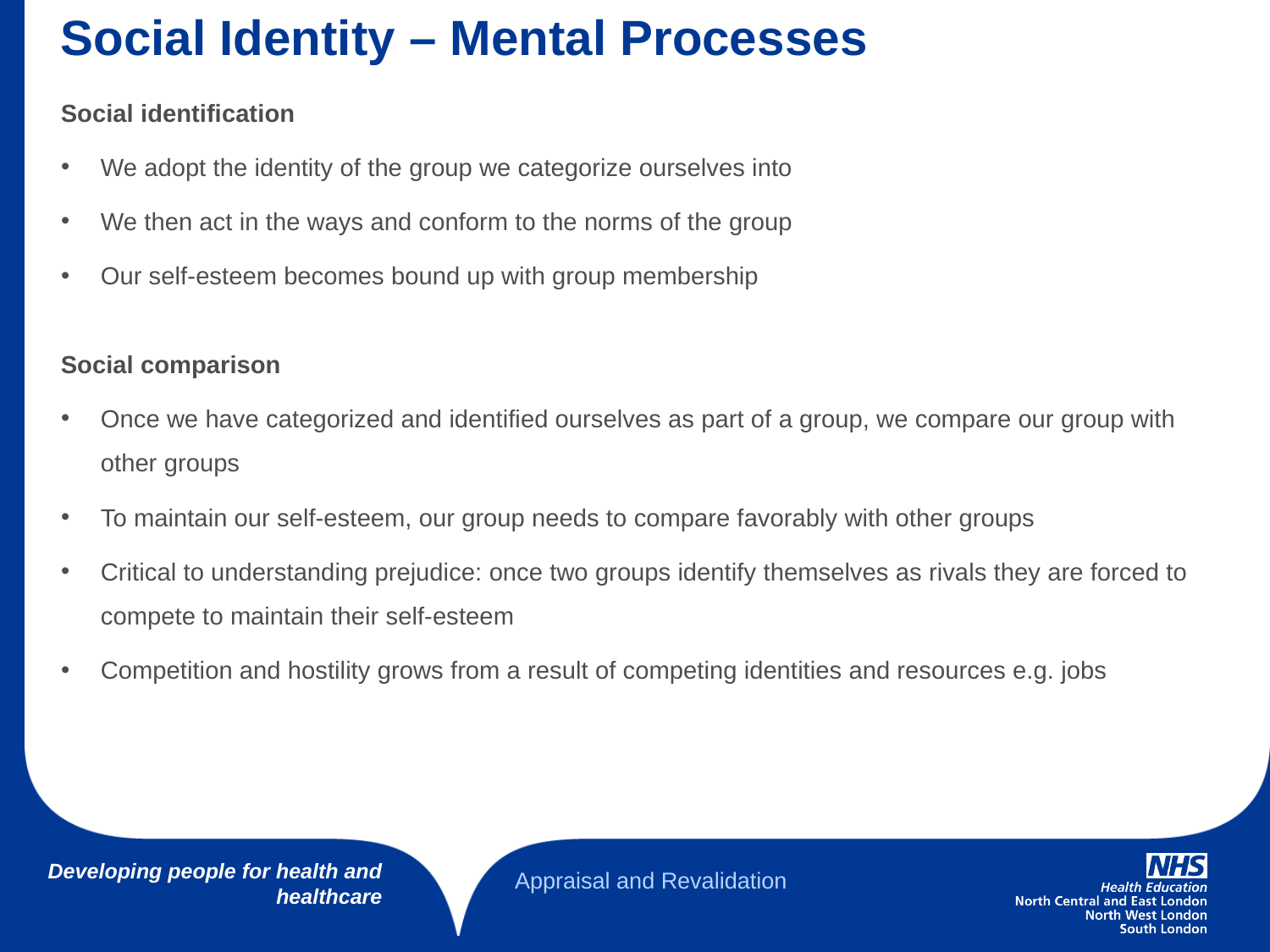

# Social Identity – Mental Processes
Social identification
We adopt the identity of the group we categorize ourselves into
We then act in the ways and conform to the norms of the group
Our self-esteem becomes bound up with group membership

Social comparison
Once we have categorized and identified ourselves as part of a group, we compare our group with other groups
To maintain our self-esteem, our group needs to compare favorably with other groups
Critical to understanding prejudice: once two groups identify themselves as rivals they are forced to compete to maintain their self-esteem
Competition and hostility grows from a result of competing identities and resources e.g. jobs